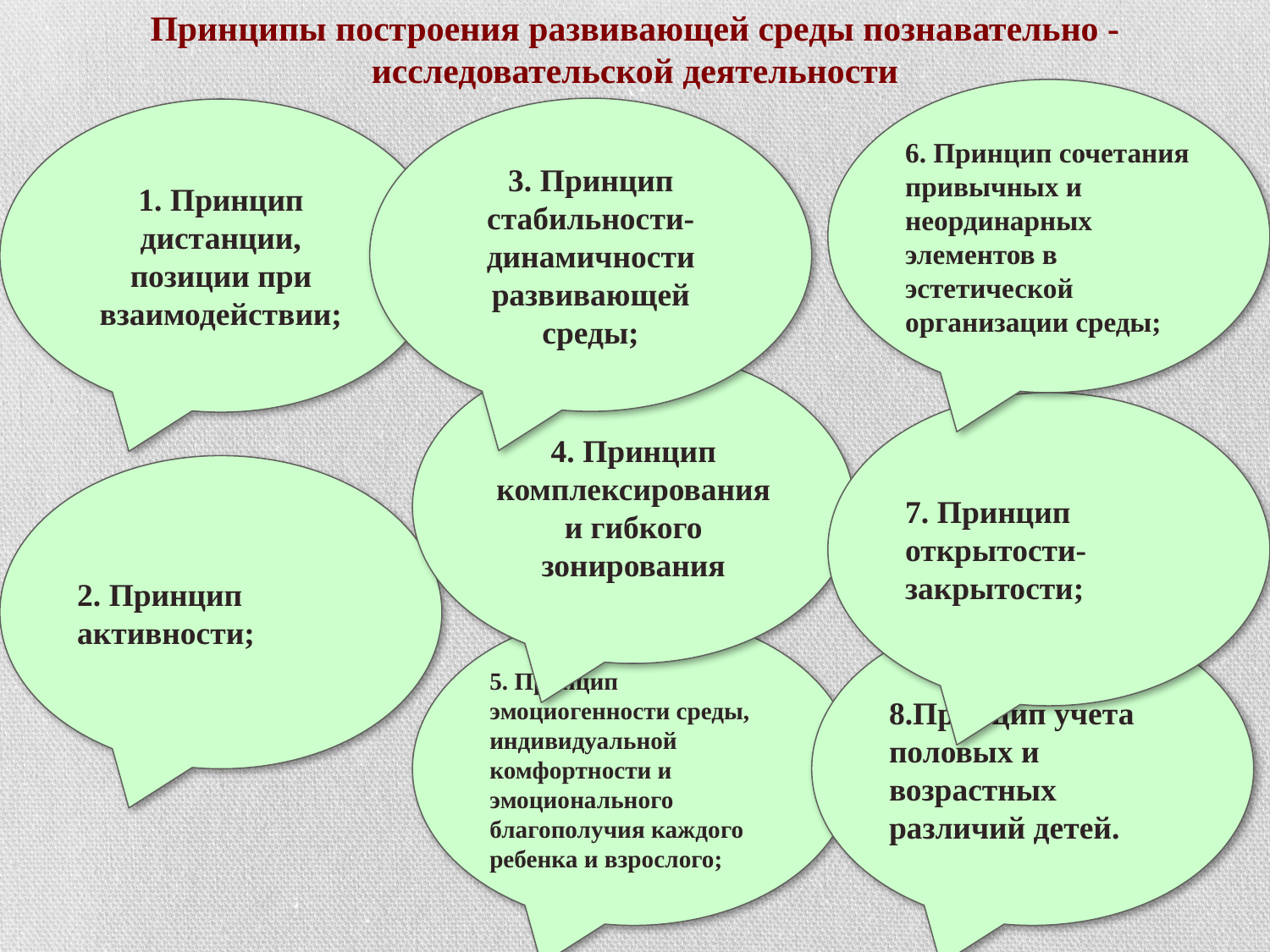

Принципы построения развивающей среды познавательно -исследовательской деятельности
6. Принцип сочетания привычных и неординарных элементов в эстетической организации среды;
3. Принцип стабильности-динамичности развивающей среды;
1. Принцип дистанции, позиции при взаимодействии;
4. Принцип комплексирования и гибкого зонирования
7. Принцип открытости-закрытости;
2. Принцип активности;
5. Принцип эмоциогенности среды, индивидуальной комфортности и эмоционального благополучия каждого ребенка и взрослого;
8.Принцип учета половых и возрастных различий детей.